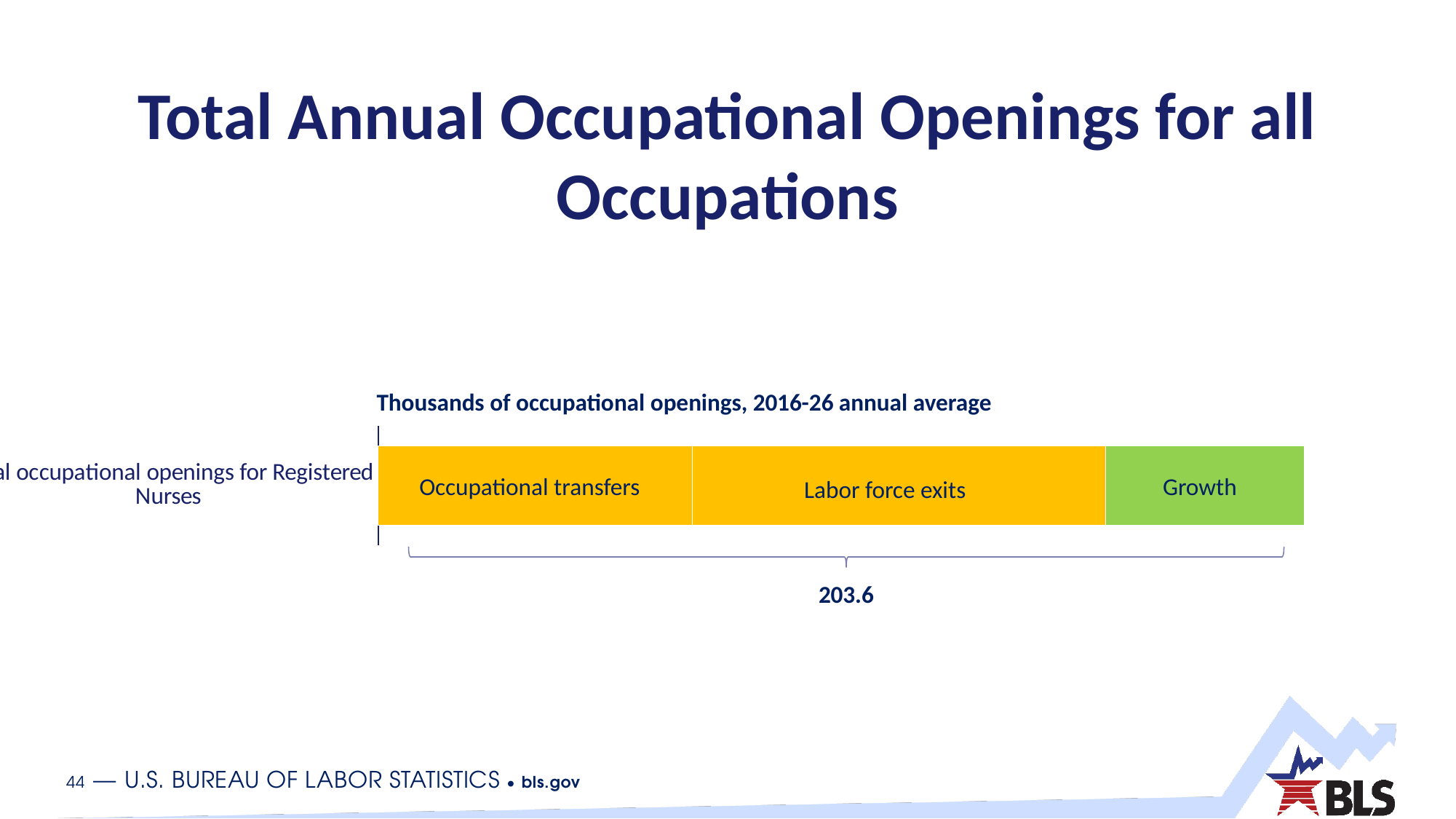

Total Annual Occupational Openings for all Occupations

Thousands of occupational openings, 2016-26 annual average

### Chart

| Category | Occupational Transfers | Labor Force Exits | Growth |
|---|---|---|---|
| Total occupational openings for Registered Nurses | 69000.0 | 90900.0 | 43700.0 |
Occupational transfers
Growth
Labor force exits
203.6